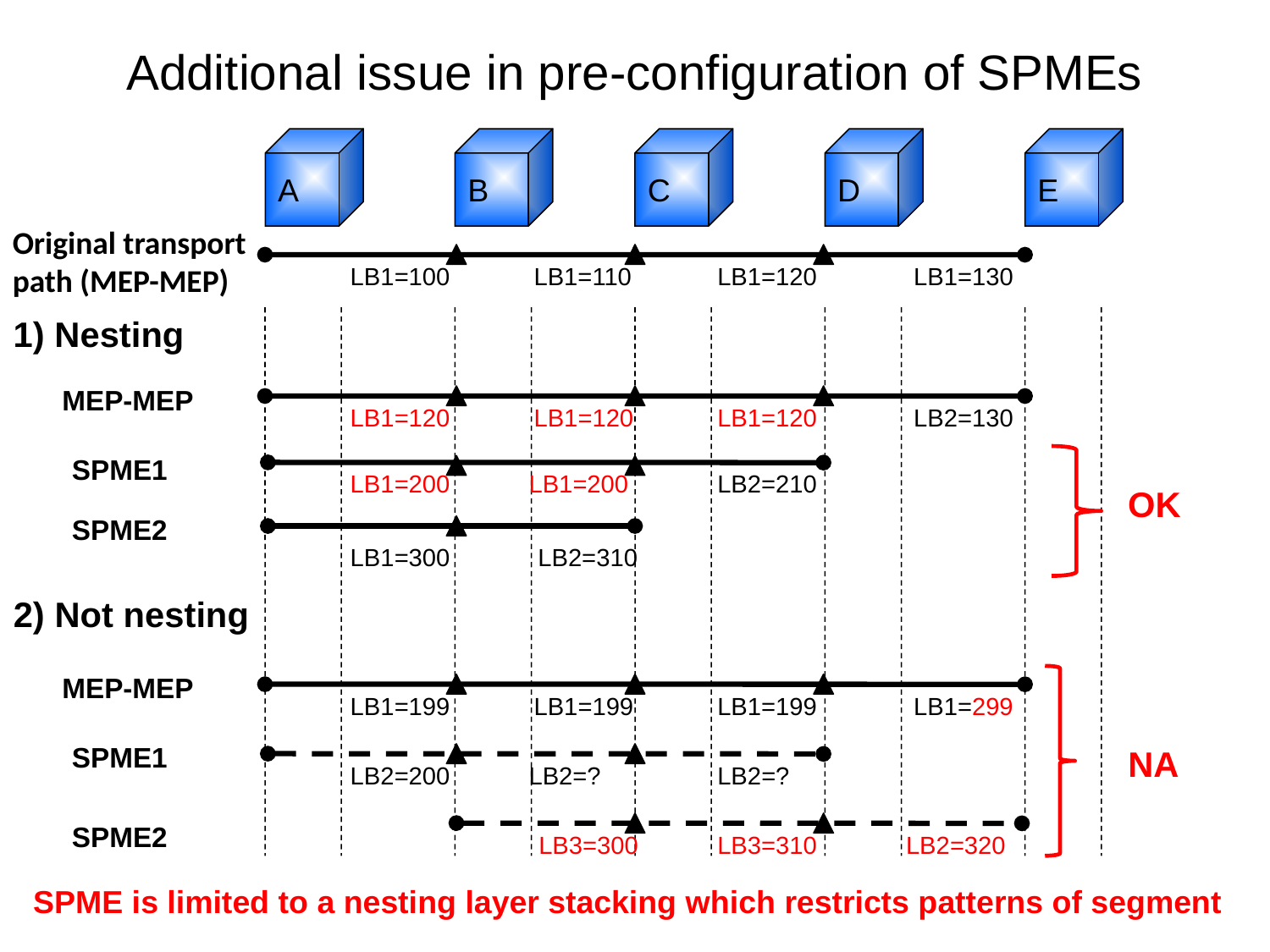

# Additional issue in pre-configuration of SPMEs
A
B
C
D
E
Original transport path (MEP-MEP)

LB1=100
LB1=110
LB1=120
LB1=130
1) Nesting

MEP-MEP

LB1=120
LB1=120
LB1=120
LB2=130
SPME1

LB1=200
LB1=200
LB2=210
OK
SPME2

LB1=300
LB2=310
2) Not nesting
MEP-MEP

LB1=199
LB1=199
LB1=199
LB1=299
SPME1
NA

LB2=200
LB2=?
LB2=?
SPME2

LB3=300
LB3=310
LB2=320
SPME is limited to a nesting layer stacking which restricts patterns of segment